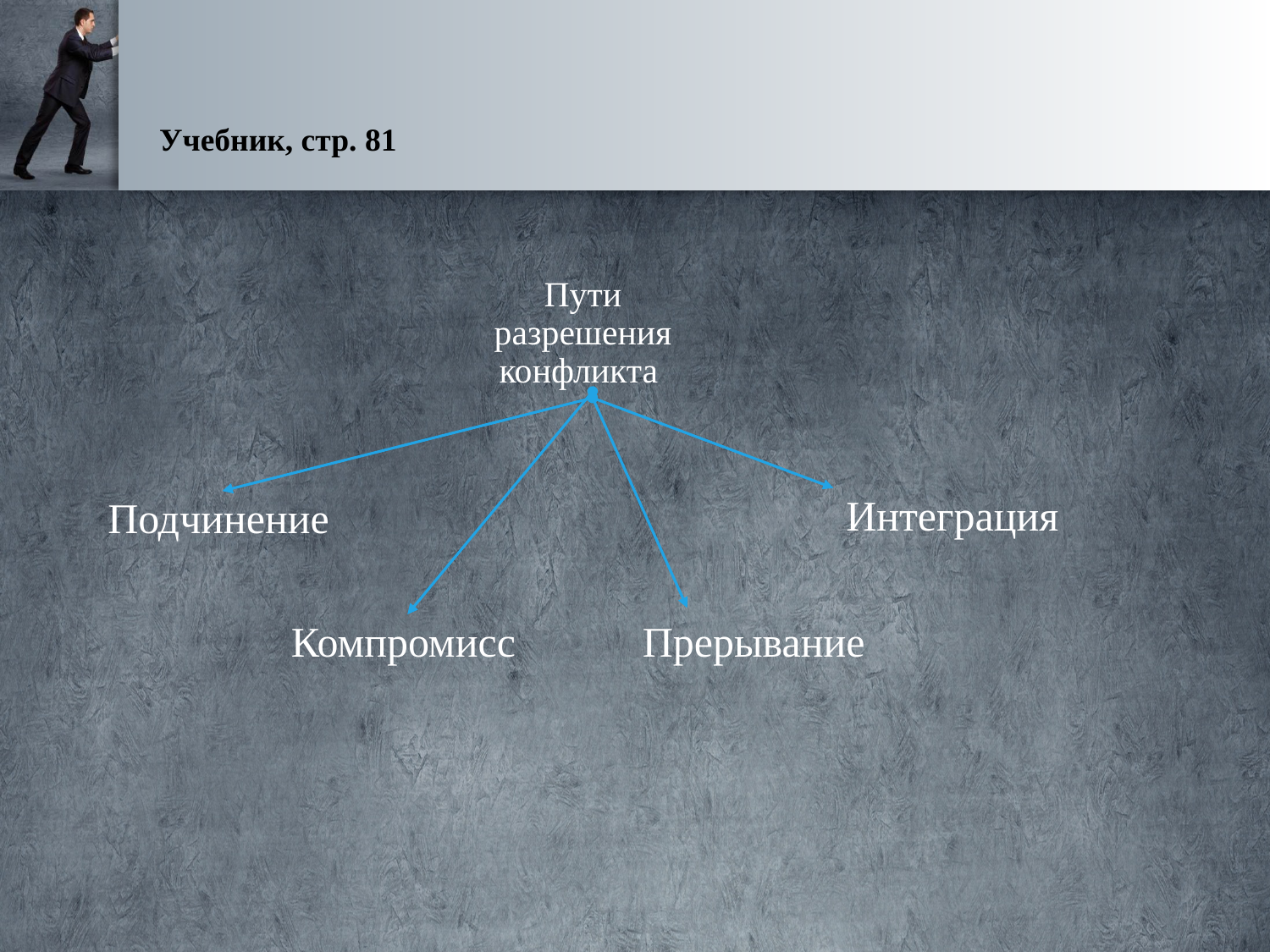

Учебник, стр. 81
Пути разрешения конфликта
Интеграция
Подчинение
Компромисс
Прерывание